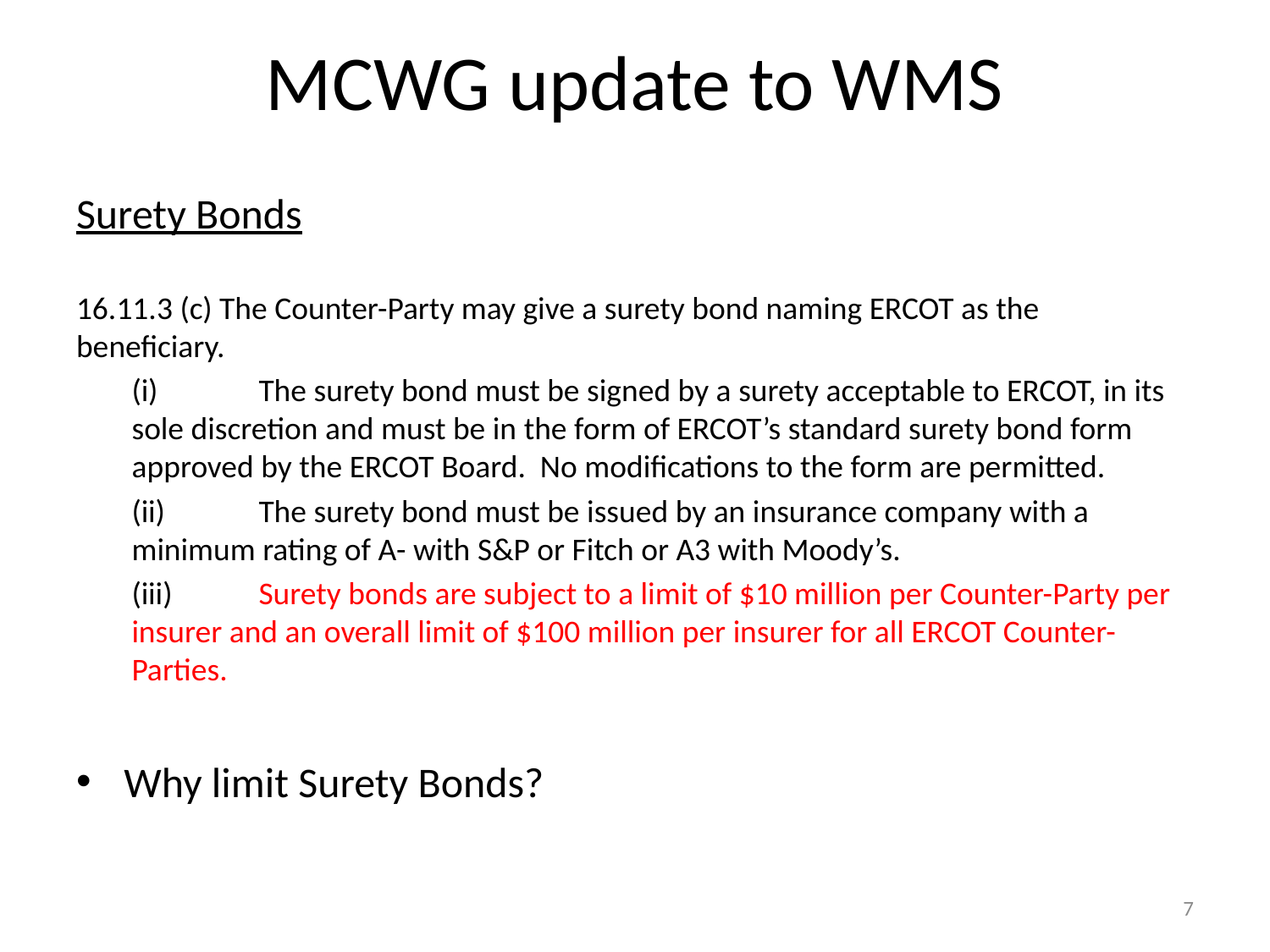

# MCWG update to WMS
Surety Bonds

16.11.3 (c) The Counter-Party may give a surety bond naming ERCOT as the beneficiary.
(i)	The surety bond must be signed by a surety acceptable to ERCOT, in its sole discretion and must be in the form of ERCOT’s standard surety bond form approved by the ERCOT Board.  No modifications to the form are permitted.
(ii)	The surety bond must be issued by an insurance company with a minimum rating of A- with S&P or Fitch or A3 with Moody’s.
(iii)	Surety bonds are subject to a limit of $10 million per Counter-Party per insurer and an overall limit of $100 million per insurer for all ERCOT Counter-Parties.

Why limit Surety Bonds?
7